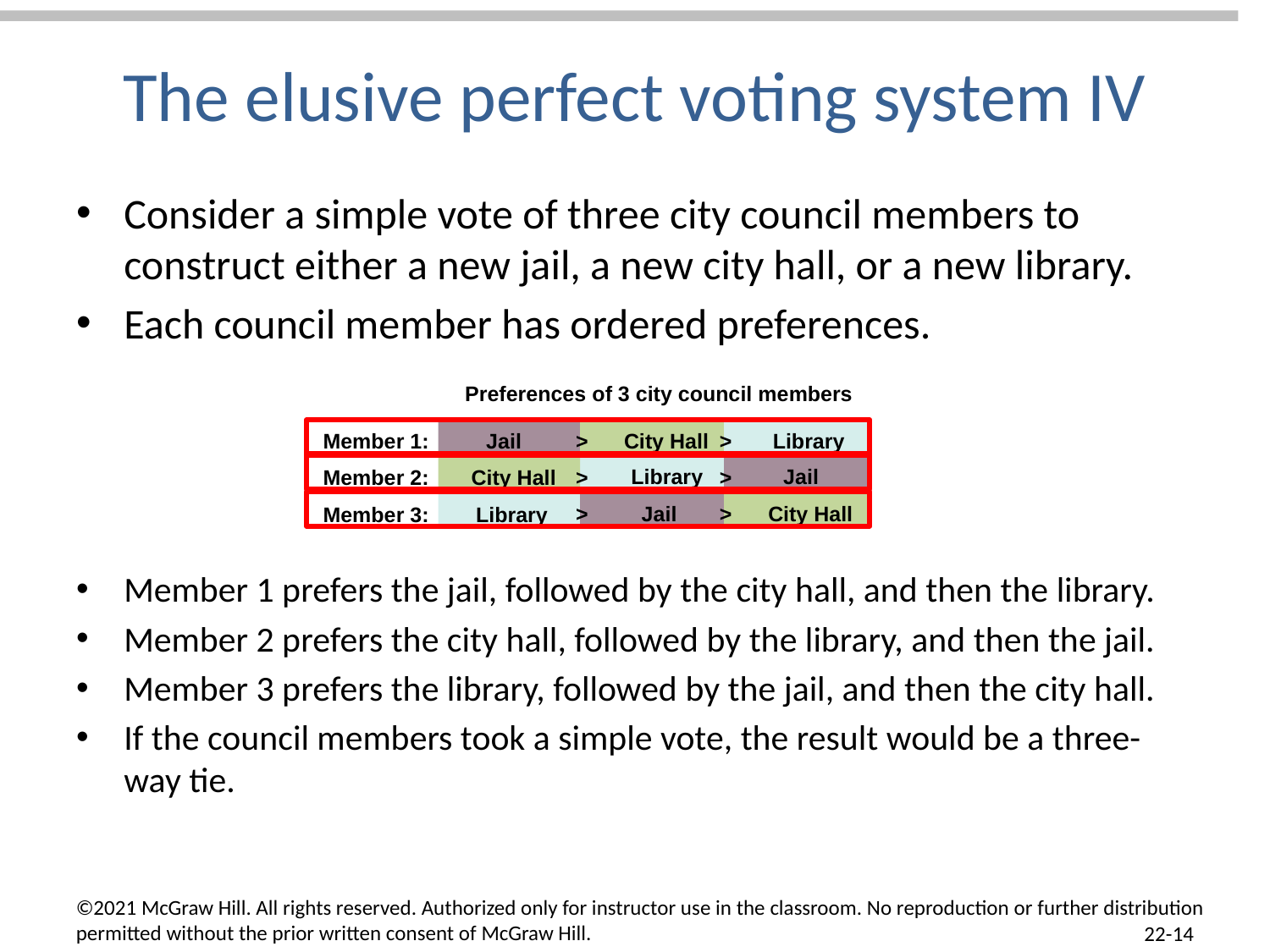

# The elusive perfect voting system IV
Consider a simple vote of three city council members to construct either a new jail, a new city hall, or a new library.
Each council member has ordered preferences.
Preferences of 3 city council members

Member 1:
Jail
>
City Hall
>
Library

Library
Jail
Member 2:
City Hall
>
>

>
Jail
>
City Hall
Member 3:
Library

Member 1 prefers the jail, followed by the city hall, and then the library.
Member 2 prefers the city hall, followed by the library, and then the jail.
Member 3 prefers the library, followed by the jail, and then the city hall.
If the council members took a simple vote, the result would be a three-way tie.